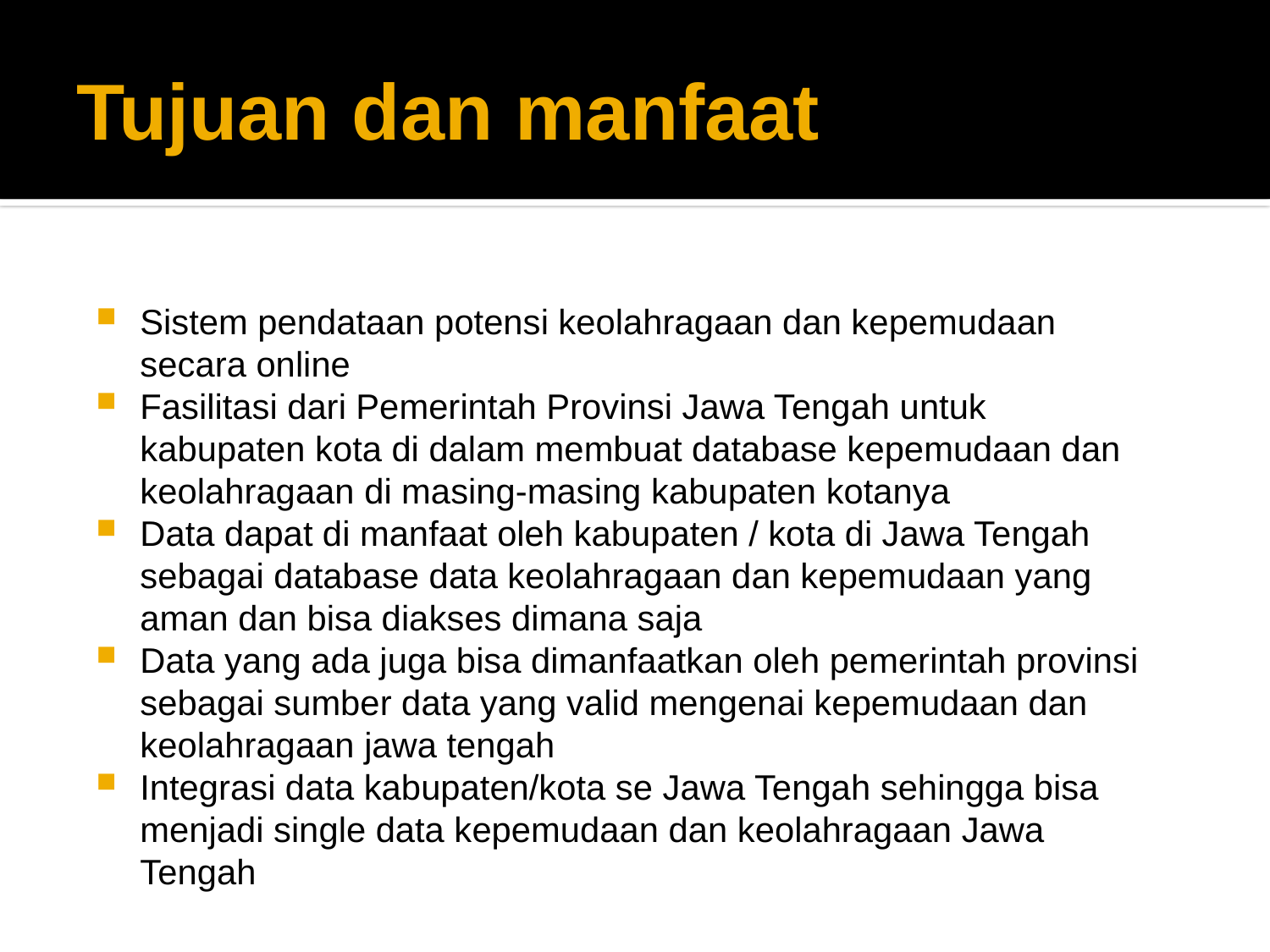

# Tujuan dan manfaat
Sistem pendataan potensi keolahragaan dan kepemudaan secara online
Fasilitasi dari Pemerintah Provinsi Jawa Tengah untuk kabupaten kota di dalam membuat database kepemudaan dan keolahragaan di masing-masing kabupaten kotanya
Data dapat di manfaat oleh kabupaten / kota di Jawa Tengah sebagai database data keolahragaan dan kepemudaan yang aman dan bisa diakses dimana saja
Data yang ada juga bisa dimanfaatkan oleh pemerintah provinsi sebagai sumber data yang valid mengenai kepemudaan dan keolahragaan jawa tengah
Integrasi data kabupaten/kota se Jawa Tengah sehingga bisa menjadi single data kepemudaan dan keolahragaan Jawa Tengah